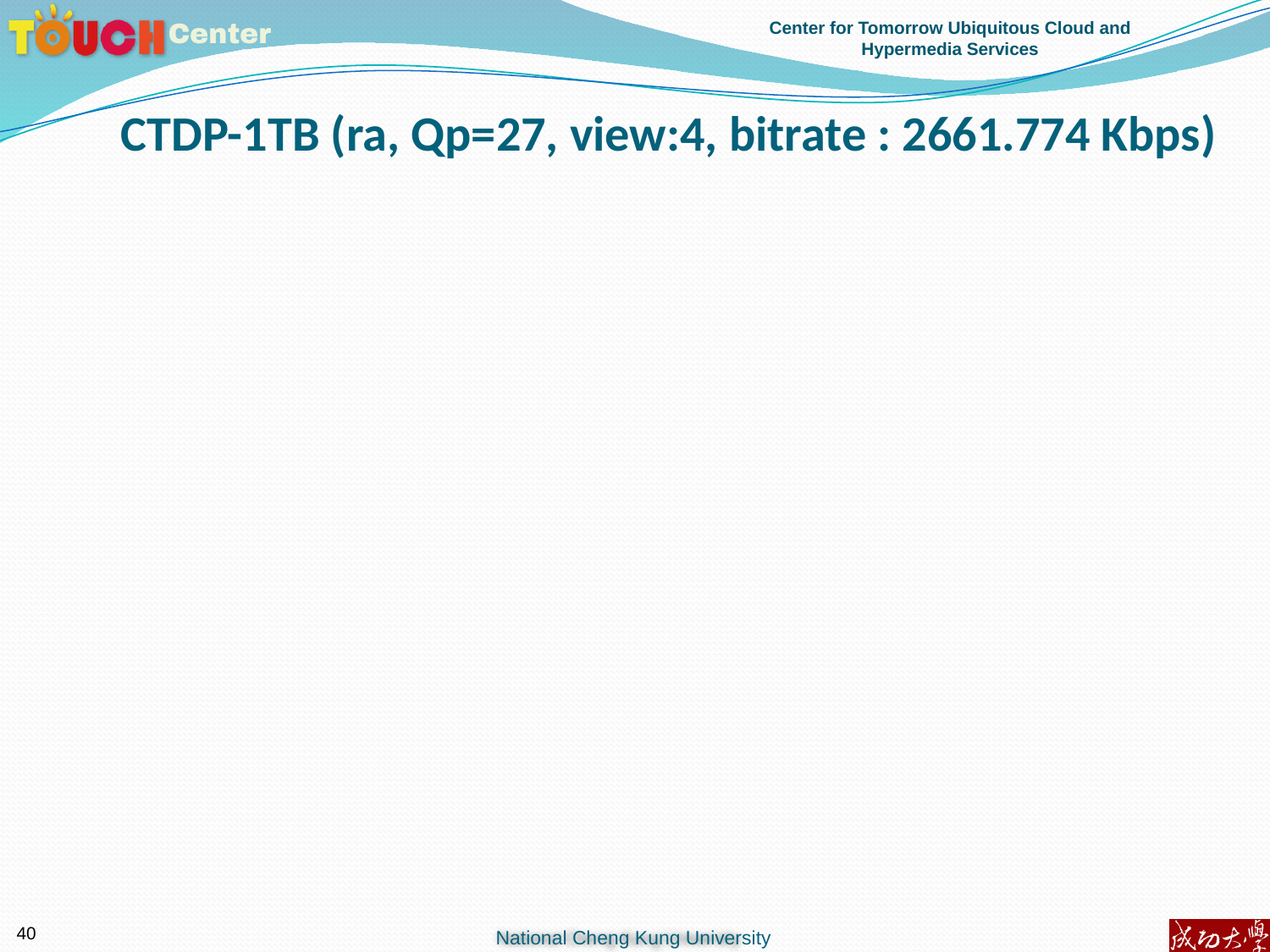

# CTDP-1TB (ra, Qp=27, view:4, bitrate : 2661.774 Kbps)